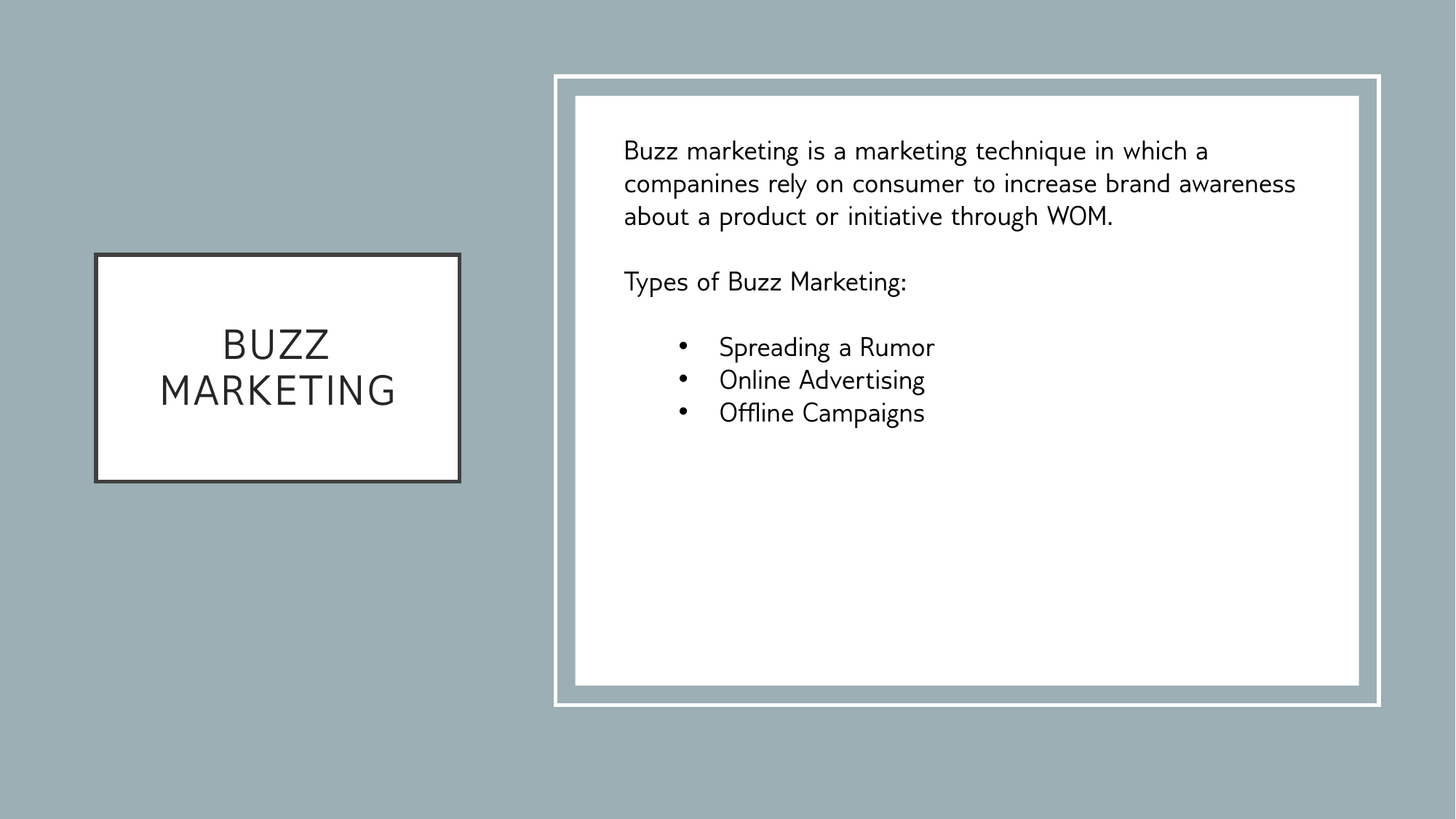

Buzz marketing is a marketing technique in which a companines rely on consumer to increase brand awareness about a product or initiative through WOM.

Types of Buzz Marketing:

Spreading a Rumor
Online Advertising
Offline Campaigns

# Buzz Marketing